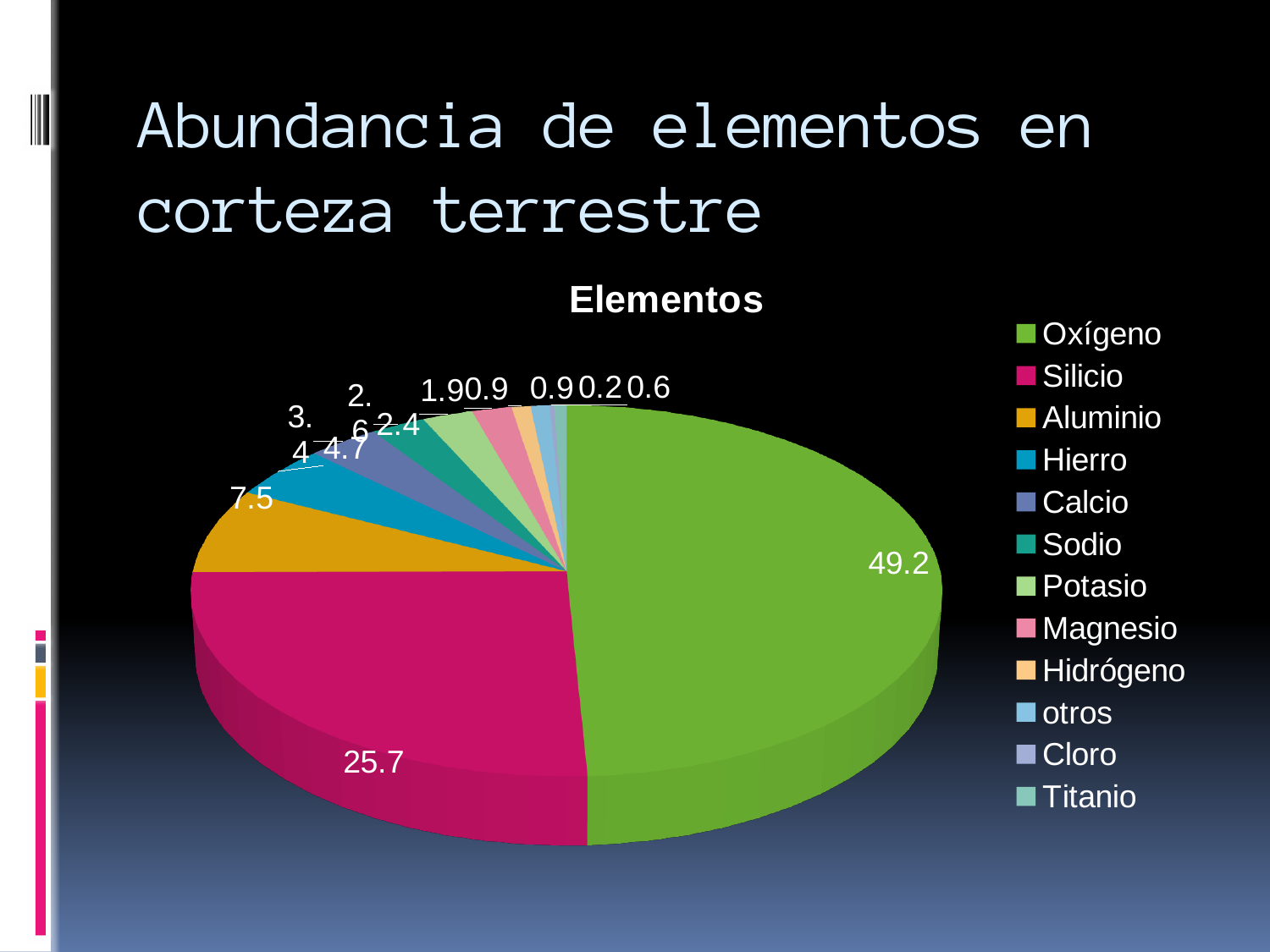

# Abundancia de elementos en corteza terrestre

[unsupported chart]